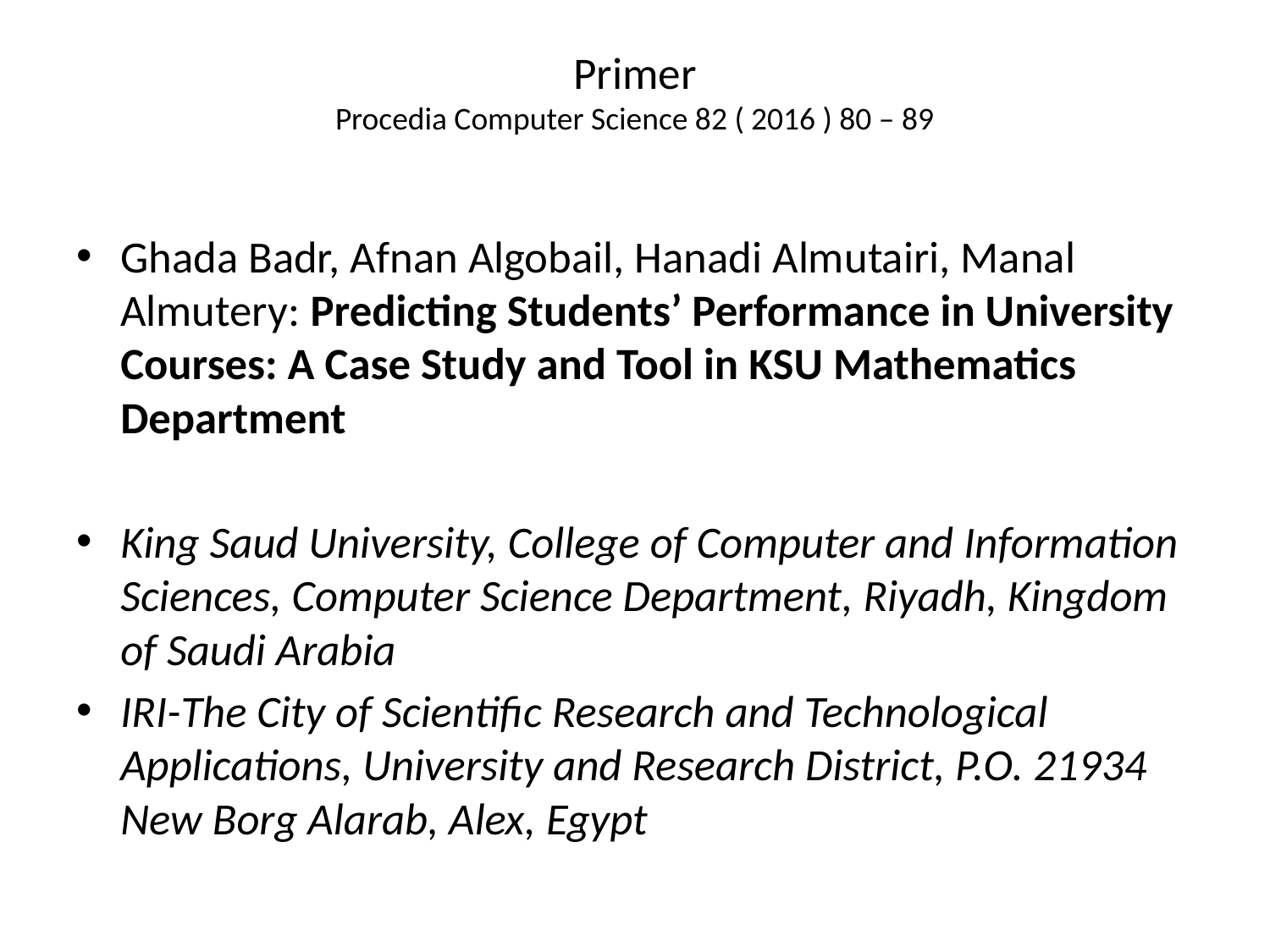

# Primer Procedia Computer Science 82 ( 2016 ) 80 – 89
Ghada Badr, Afnan Algobail, Hanadi Almutairi, Manal Almutery: Predicting Students’ Performance in University Courses: A Case Study and Tool in KSU Mathematics Department

King Saud University, College of Computer and Information Sciences, Computer Science Department, Riyadh, Kingdom of Saudi Arabia
IRI-The City of Scientific Research and Technological Applications, University and Research District, P.O. 21934 New Borg Alarab, Alex, Egypt